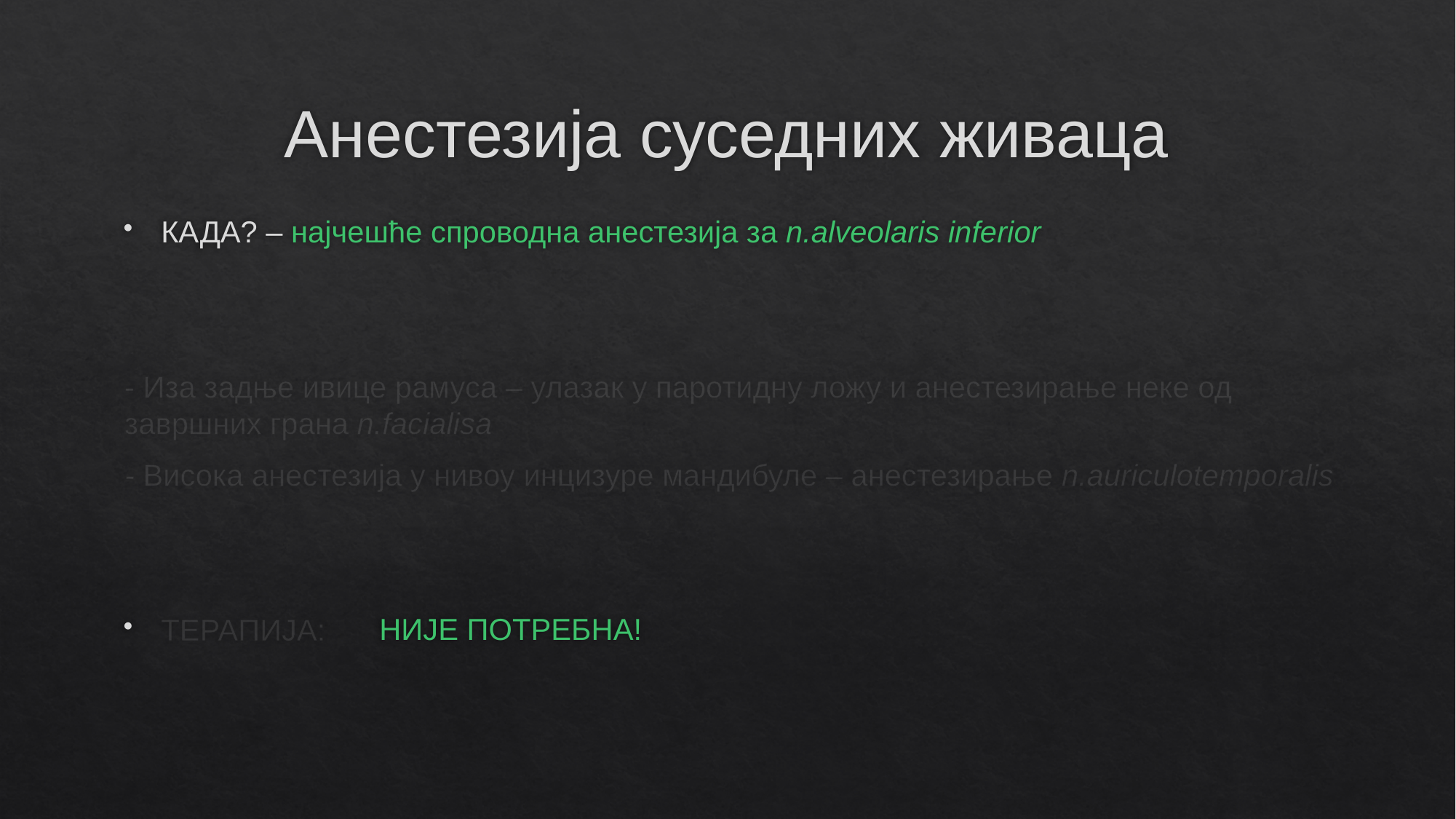

# Анестезија суседних живаца
КАДА? – најчешће спроводна анестезија за n.alveolaris inferior

- Иза задње ивице рамуса – улазак у паротидну ложу и анестезирање неке од завршних грана n.facialisa
- Висока анестезија у нивоу инцизуре мандибуле – анестезирање n.auriculotemporalis

ТЕРАПИЈА:	НИЈЕ ПОТРЕБНА!